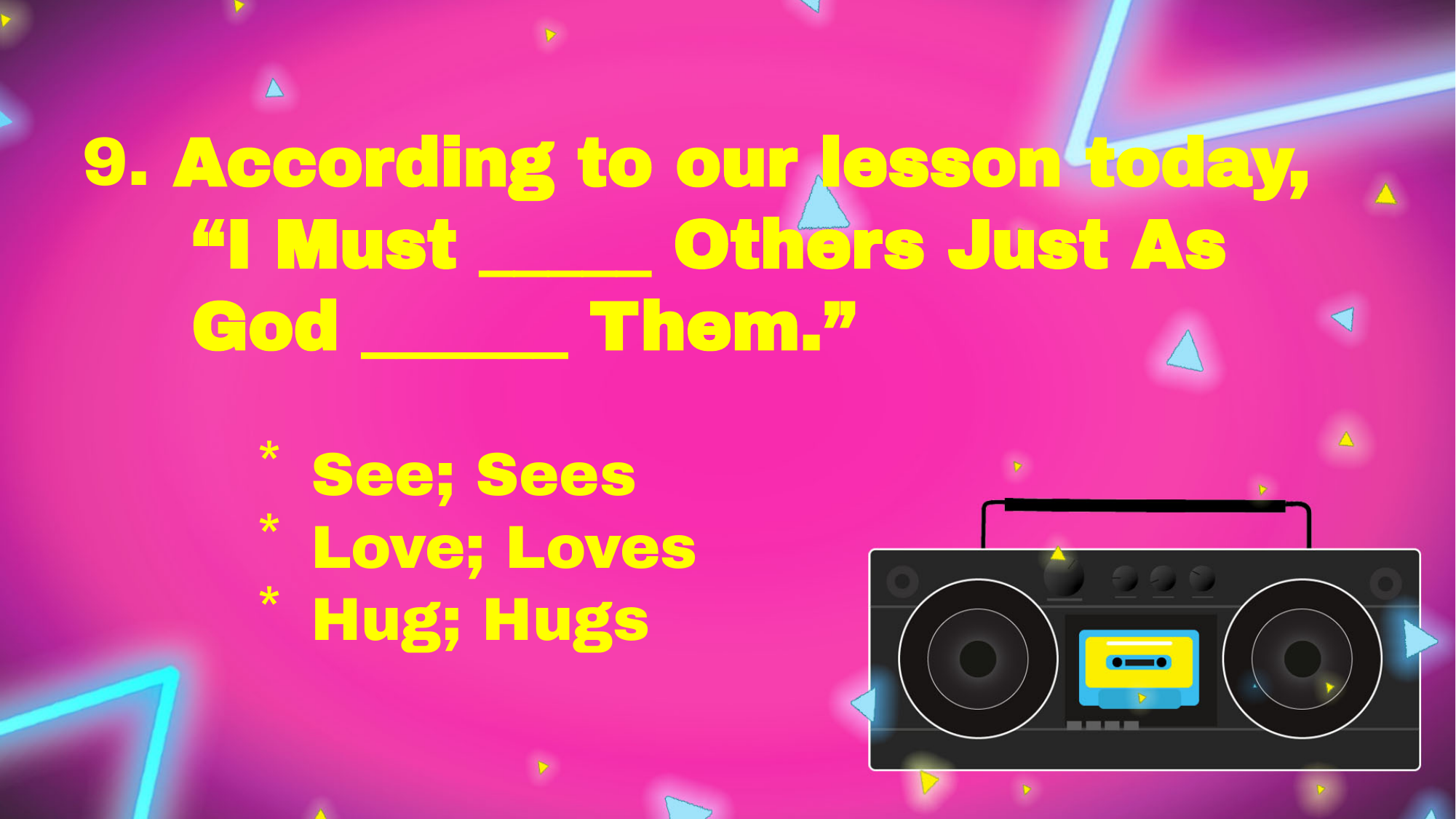

9. According to our lesson today,
	“I Must _____ Others Just As
	God ______ Them.”

See; Sees
Love; Loves
Hug; Hugs